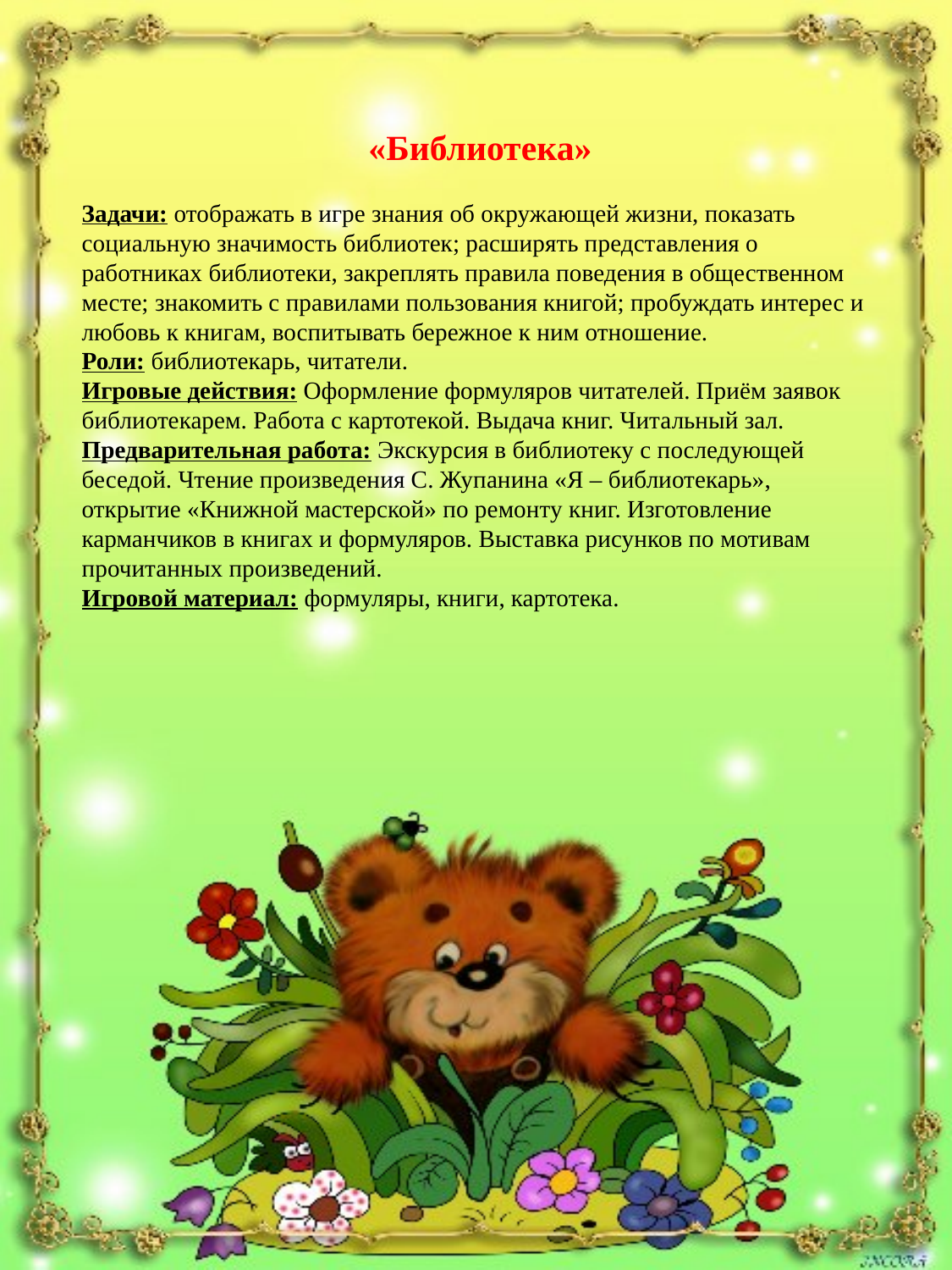

«Библиотека»

Задачи: отображать в игре знания об окружающей жизни, показать социальную значимость библиотек; расширять представления о работниках библиотеки, закреплять правила поведения в общественном месте; знакомить с правилами пользования книгой; пробуждать интерес и любовь к книгам, воспитывать бережное к ним отношение.
Роли: библиотекарь, читатели.
Игровые действия: Оформление формуляров читателей. Приём заявок библиотекарем. Работа с картотекой. Выдача книг. Читальный зал.
Предварительная работа: Экскурсия в библиотеку с последующей беседой. Чтение произведения С. Жупанина «Я – библиотекарь», открытие «Книжной мастерской» по ремонту книг. Изготовление карманчиков в книгах и формуляров. Выставка рисунков по мотивам прочитанных произведений.
Игровой материал: формуляры, книги, картотека.